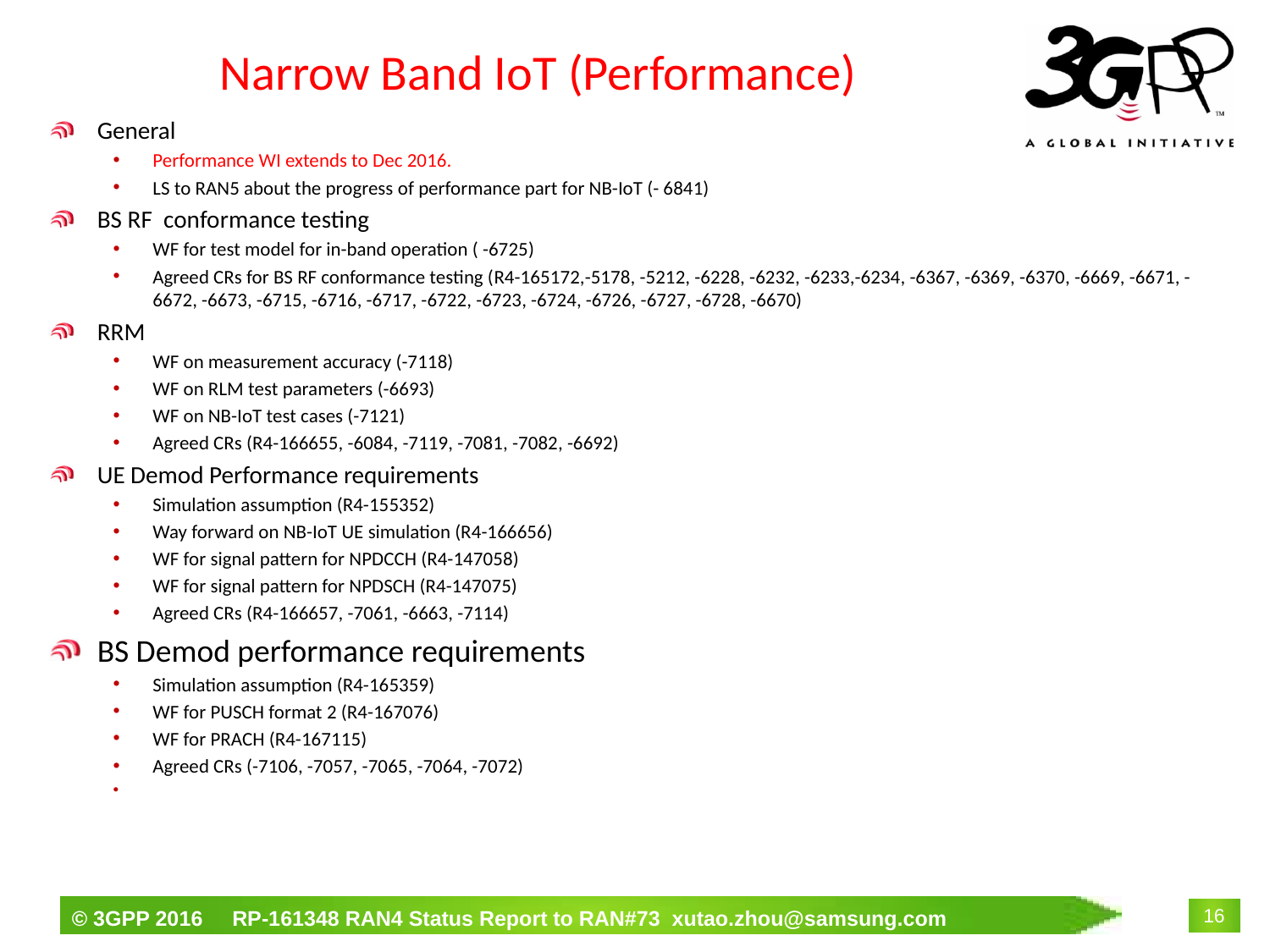

# Narrow Band IoT (Performance)
General
Performance WI extends to Dec 2016.
LS to RAN5 about the progress of performance part for NB-IoT (- 6841)
BS RF  conformance testing
WF for test model for in-band operation ( -6725)
Agreed CRs for BS RF conformance testing (R4-165172,-5178, -5212, -6228, -6232, -6233,-6234, -6367, -6369, -6370, -6669, -6671, -6672, -6673, -6715, -6716, -6717, -6722, -6723, -6724, -6726, -6727, -6728, -6670)
RRM
WF on measurement accuracy (-7118)
WF on RLM test parameters (-6693)
WF on NB-IoT test cases (-7121)
Agreed CRs (R4-166655, -6084, -7119, -7081, -7082, -6692)
UE Demod Performance requirements
Simulation assumption (R4-155352)
Way forward on NB-IoT UE simulation (R4-166656)
WF for signal pattern for NPDCCH (R4-147058)
WF for signal pattern for NPDSCH (R4-147075)
Agreed CRs (R4-166657, -7061, -6663, -7114)
BS Demod performance requirements
Simulation assumption (R4-165359)
WF for PUSCH format 2 (R4-167076)
WF for PRACH (R4-167115)
Agreed CRs (-7106, -7057, -7065, -7064, -7072)